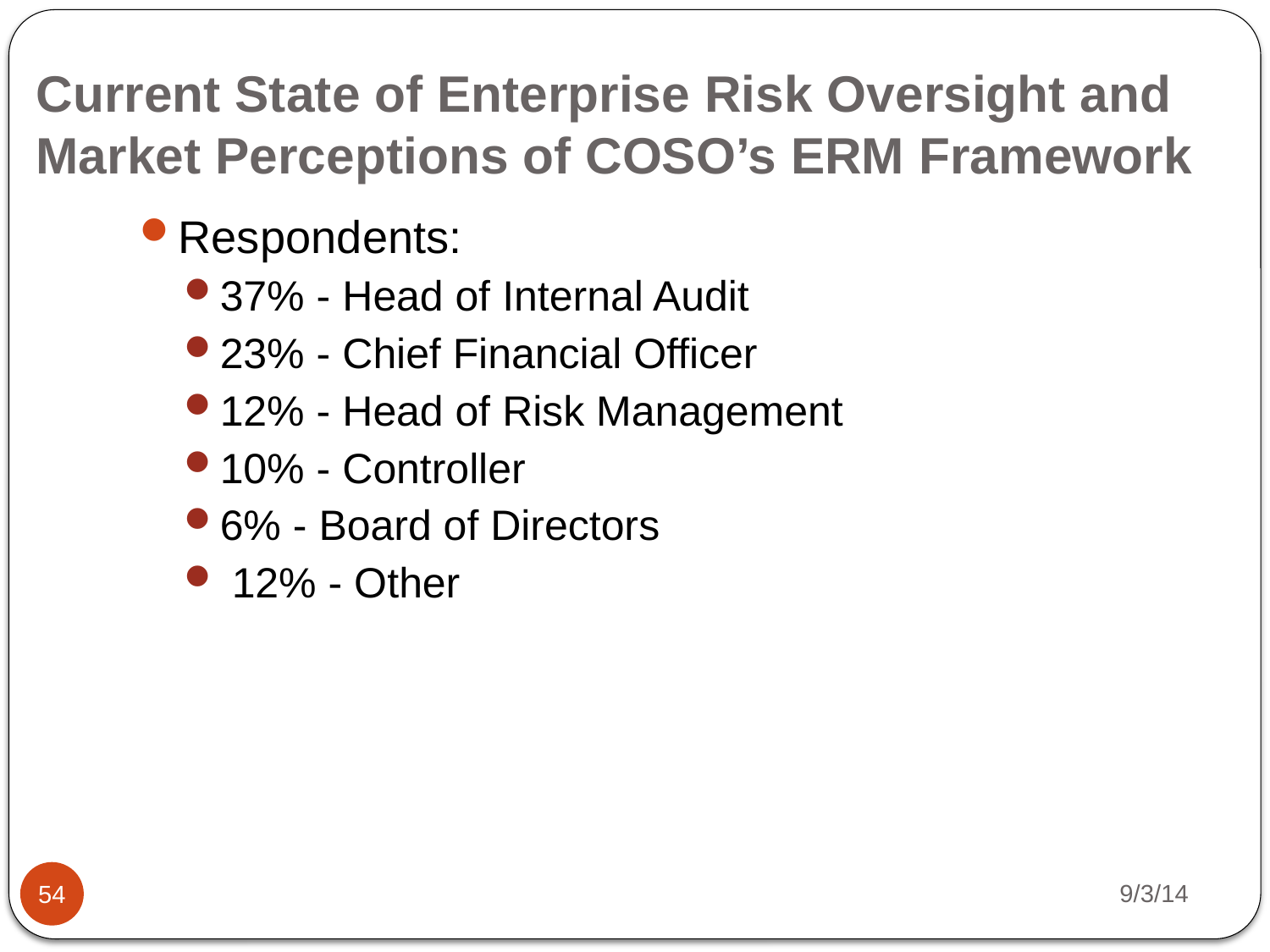

# Current State of Enterprise Risk Oversight and Market Perceptions of COSO’s ERM Framework
Respondents:
37% - Head of Internal Audit
23% - Chief Financial Officer
12% - Head of Risk Management
10% - Controller
6% - Board of Directors
 12% - Other

9/3/14
54